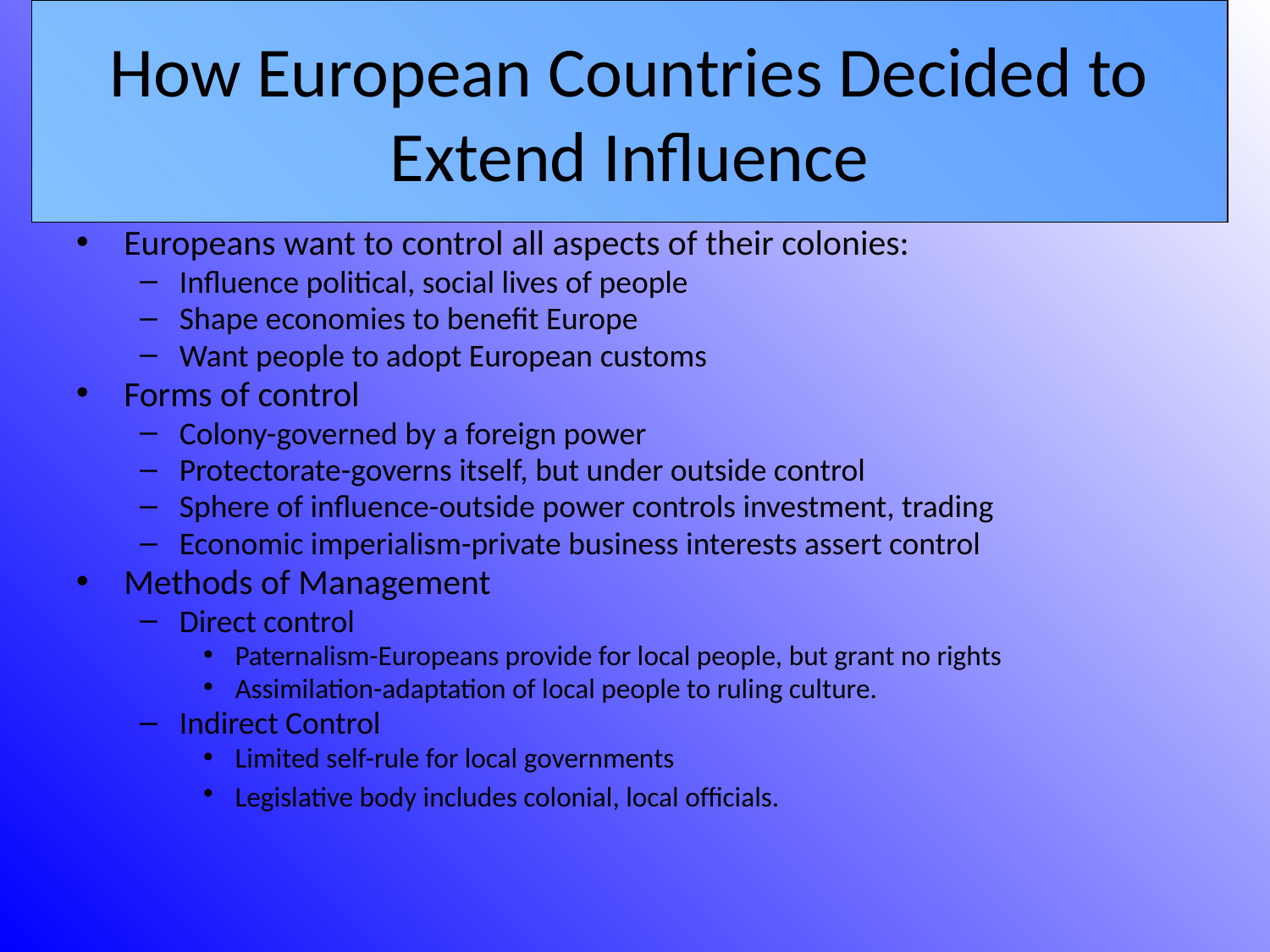

# How European Countries Decided to Extend Influence
Europeans want to control all aspects of their colonies:
Influence political, social lives of people
Shape economies to benefit Europe
Want people to adopt European customs
Forms of control
Colony-governed by a foreign power
Protectorate-governs itself, but under outside control
Sphere of influence-outside power controls investment, trading
Economic imperialism-private business interests assert control
Methods of Management
Direct control
Paternalism-Europeans provide for local people, but grant no rights
Assimilation-adaptation of local people to ruling culture.
Indirect Control
Limited self-rule for local governments
Legislative body includes colonial, local officials.